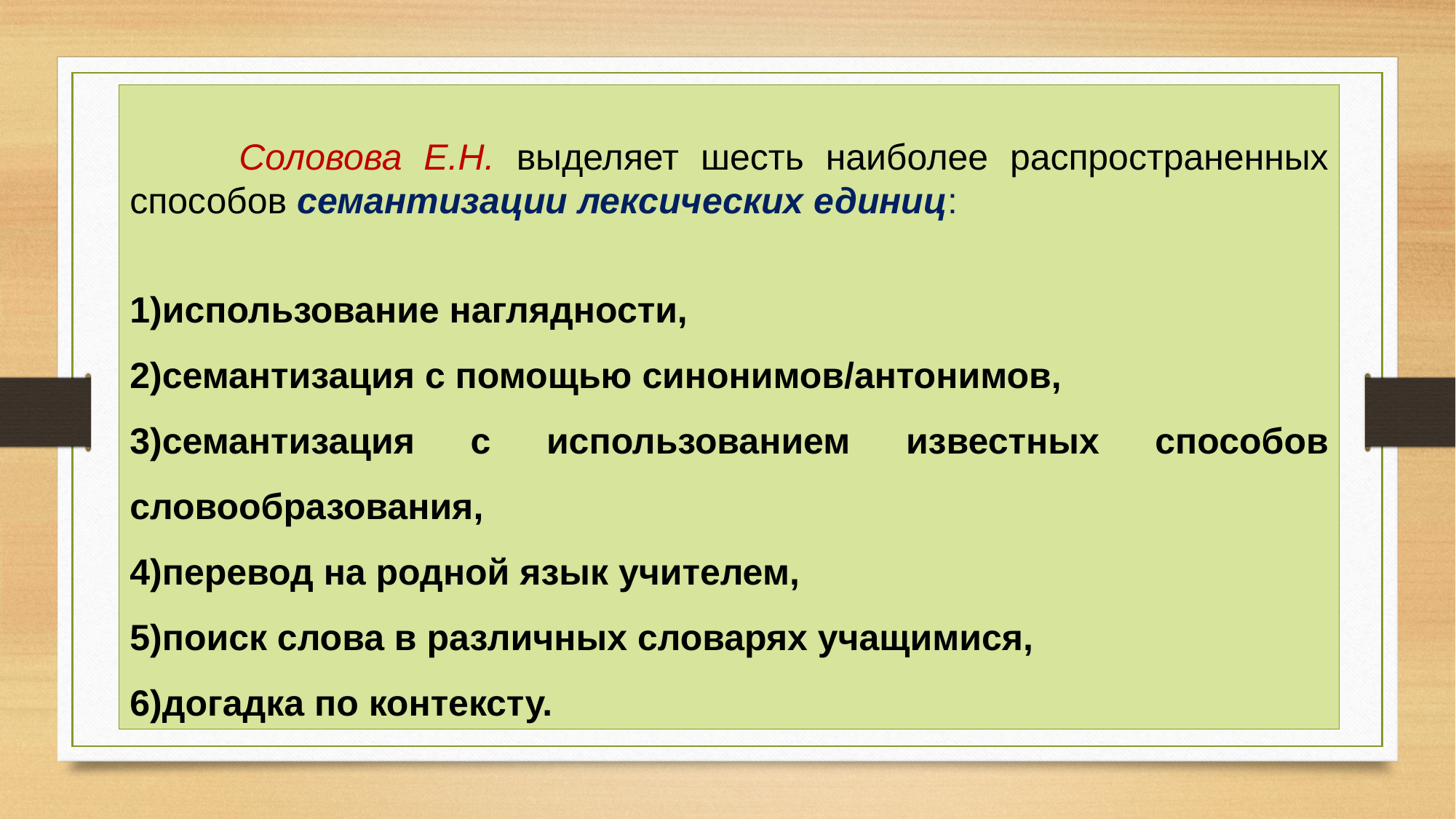

Соловова Е.Н. выделяет шесть наиболее распространенных способов семантизации лексических единиц:

использование наглядности,
семантизация с помощью синонимов/антонимов,
семантизация с использованием известных способов словообразования,
перевод на родной язык учителем,
поиск слова в различных словарях учащимися,
догадка по контексту.